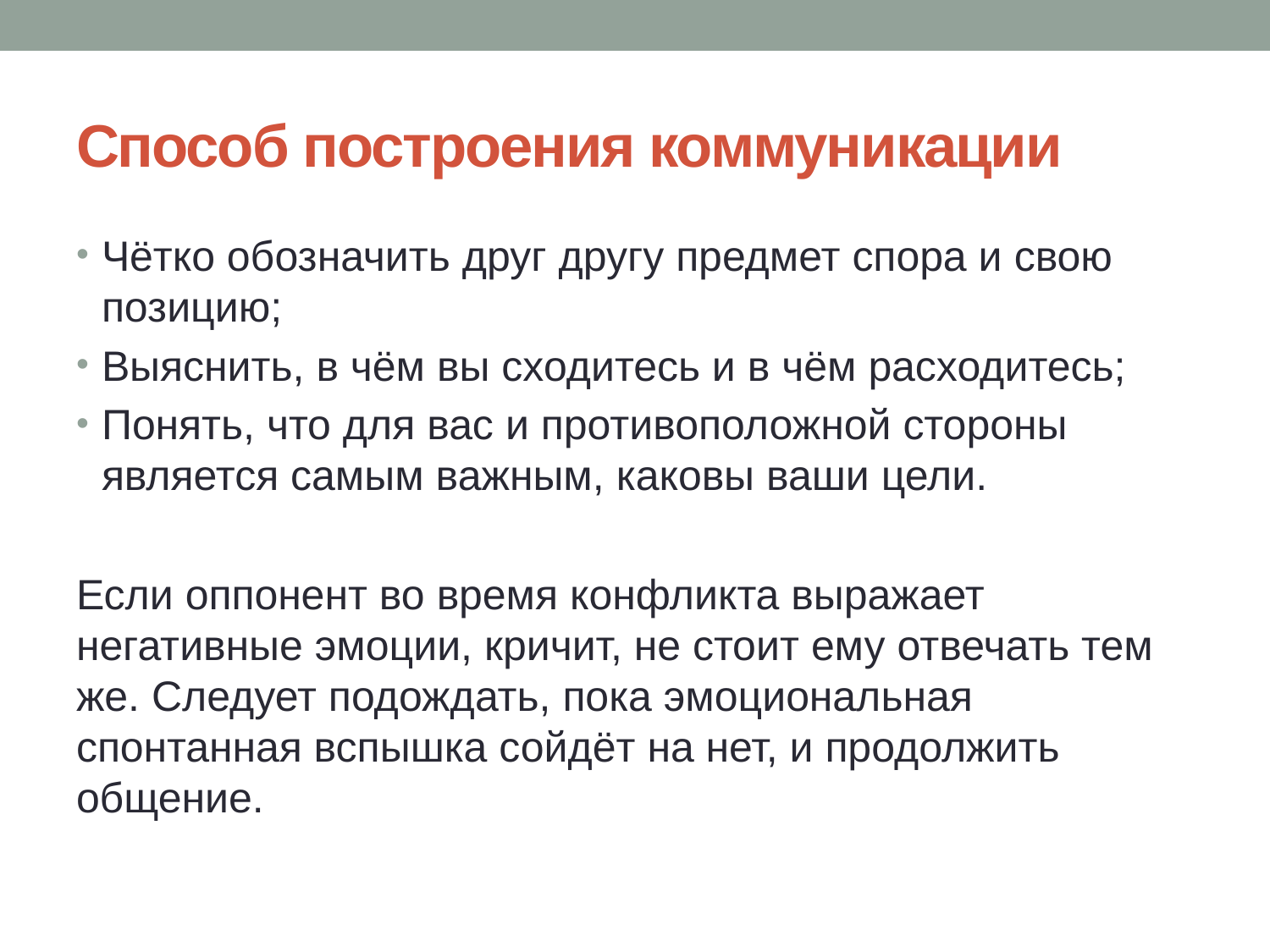

# Способ построения коммуникации
Чётко обозначить друг другу предмет спора и свою позицию;
Выяснить, в чём вы сходитесь и в чём расходитесь;
Понять, что для вас и противоположной стороны является самым важным, каковы ваши цели.

Если оппонент во время конфликта выражает негативные эмоции, кричит, не стоит ему отвечать тем же. Следует подождать, пока эмоциональная спонтанная вспышка сойдёт на нет, и продолжить общение.